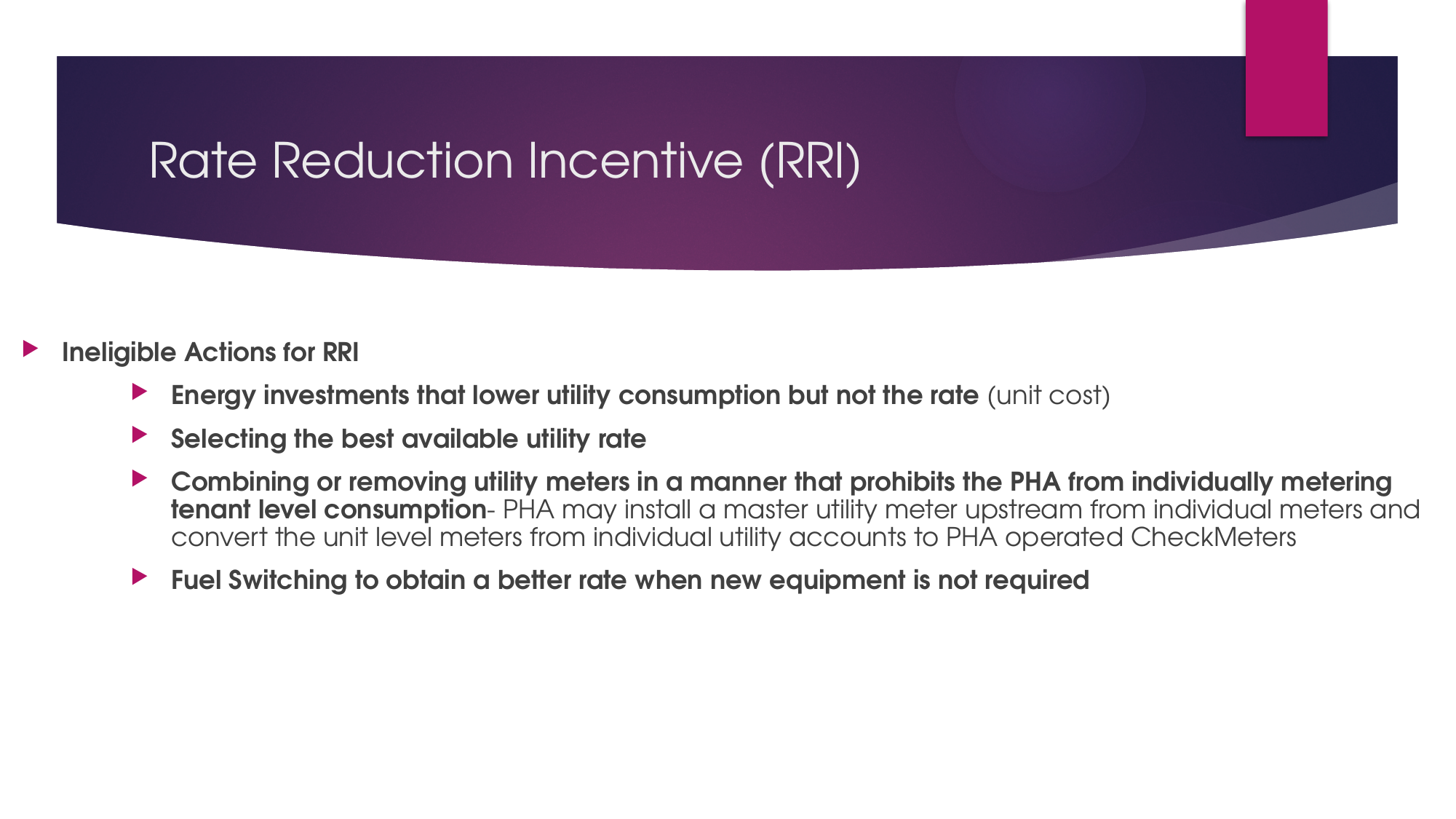

# Rate Reduction Incentive (RRI)
Ineligible Actions for RRI
Energy investments that lower utility consumption but not the rate (unit cost)
Selecting the best available utility rate
Combining or removing utility meters in a manner that prohibits the PHA from individually metering tenant level consumption- PHA may install a master utility meter upstream from individual meters and convert the unit level meters from individual utility accounts to PHA operated CheckMeters
Fuel Switching to obtain a better rate when new equipment is not required